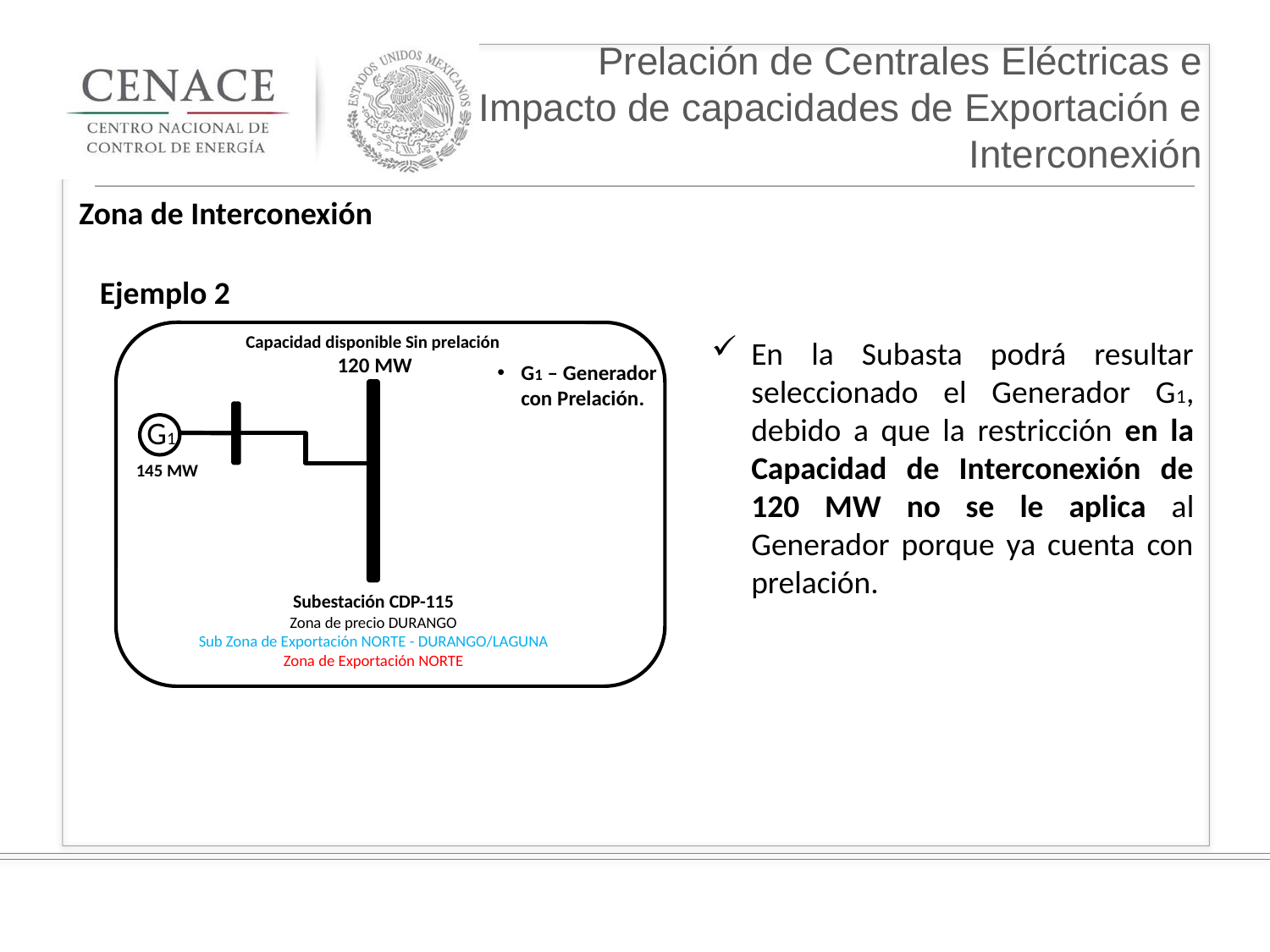

# Prelación de Centrales Eléctricas e Impacto de capacidades de Exportación e Interconexión
Zona de Interconexión
Ejemplo 2

Capacidad disponible Sin prelación
120 MW
En la Subasta podrá resultar seleccionado el Generador G1, debido a que la restricción en la Capacidad de Interconexión de 120 MW no se le aplica al Generador porque ya cuenta con prelación.
G1 – Generador con Prelación.

G1

145 MW
Subestación CDP-115
Zona de precio DURANGO
Sub Zona de Exportación NORTE - DURANGO/LAGUNA
Zona de Exportación NORTE